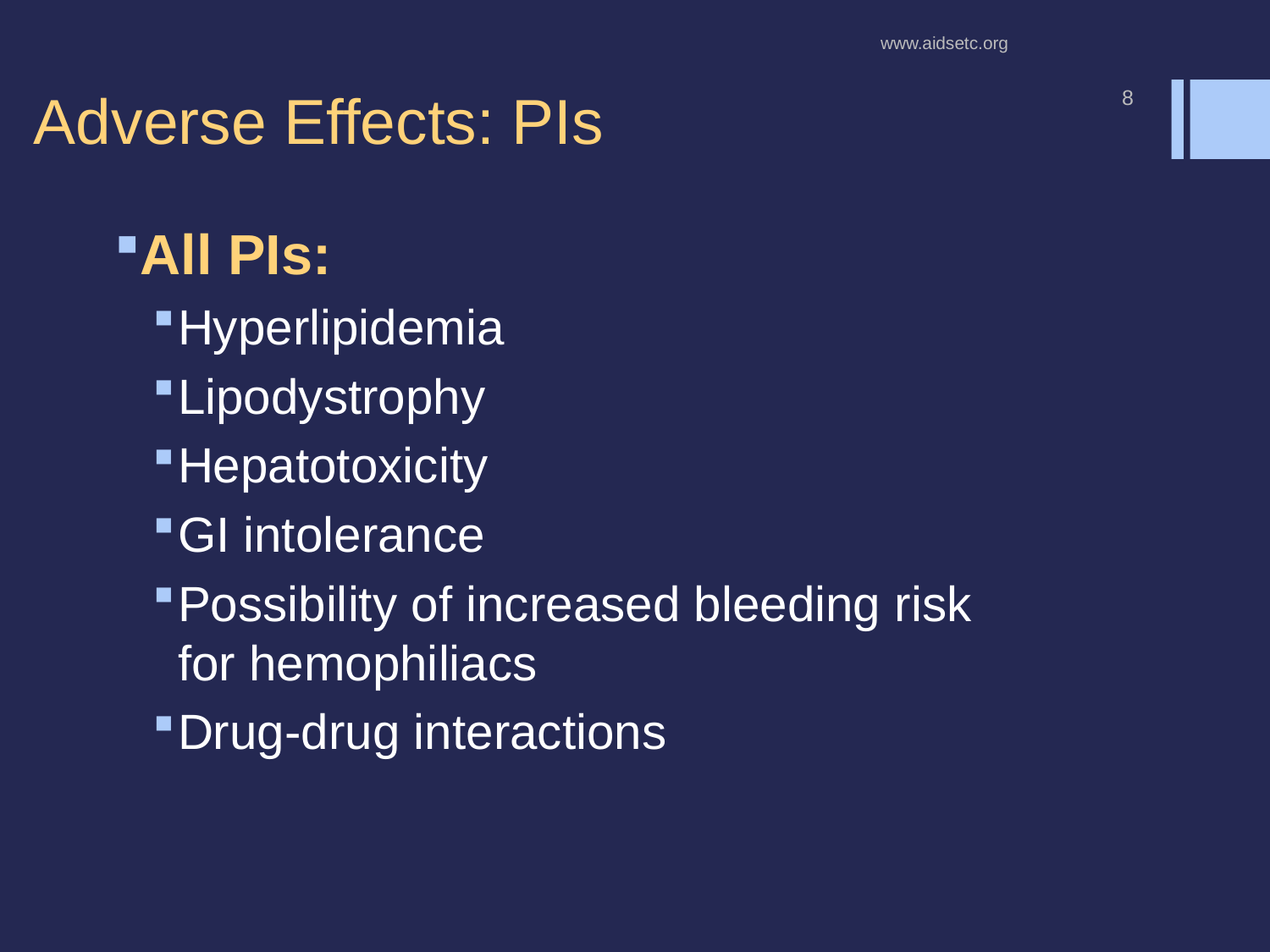

www.aidsetc.org
# Adverse Effects: PIs
8
All PIs:
Hyperlipidemia
Lipodystrophy
Hepatotoxicity
GI intolerance
Possibility of increased bleeding risk
for hemophiliacs
Drug-drug interactions